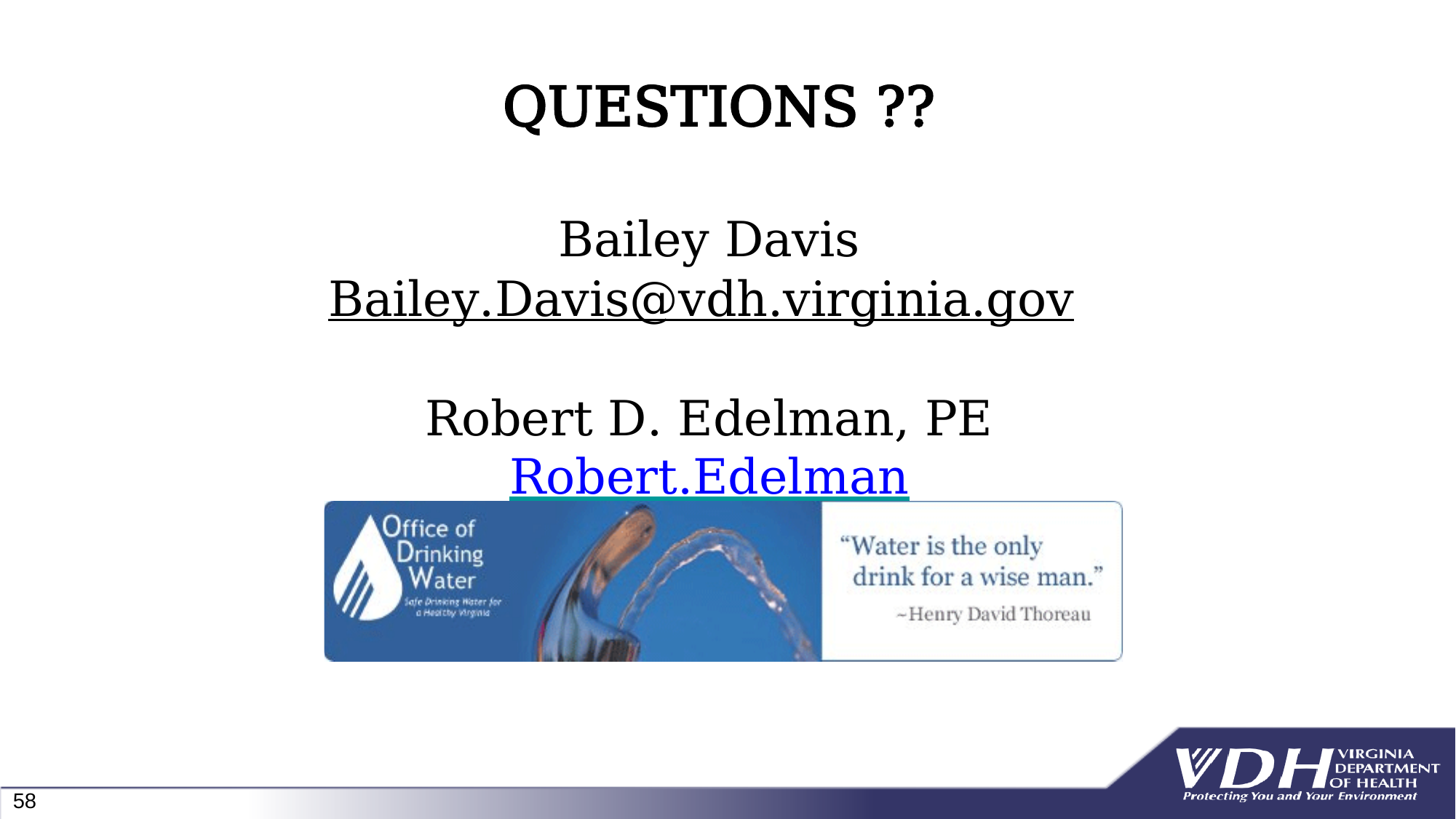

# QUESTIONS ??
Bailey Davis
Bailey.Davis@vdh.virginia.gov

Robert D. Edelman, PE
Robert.Edelman@vdh.virginia.gov  (804) 864-7490

58